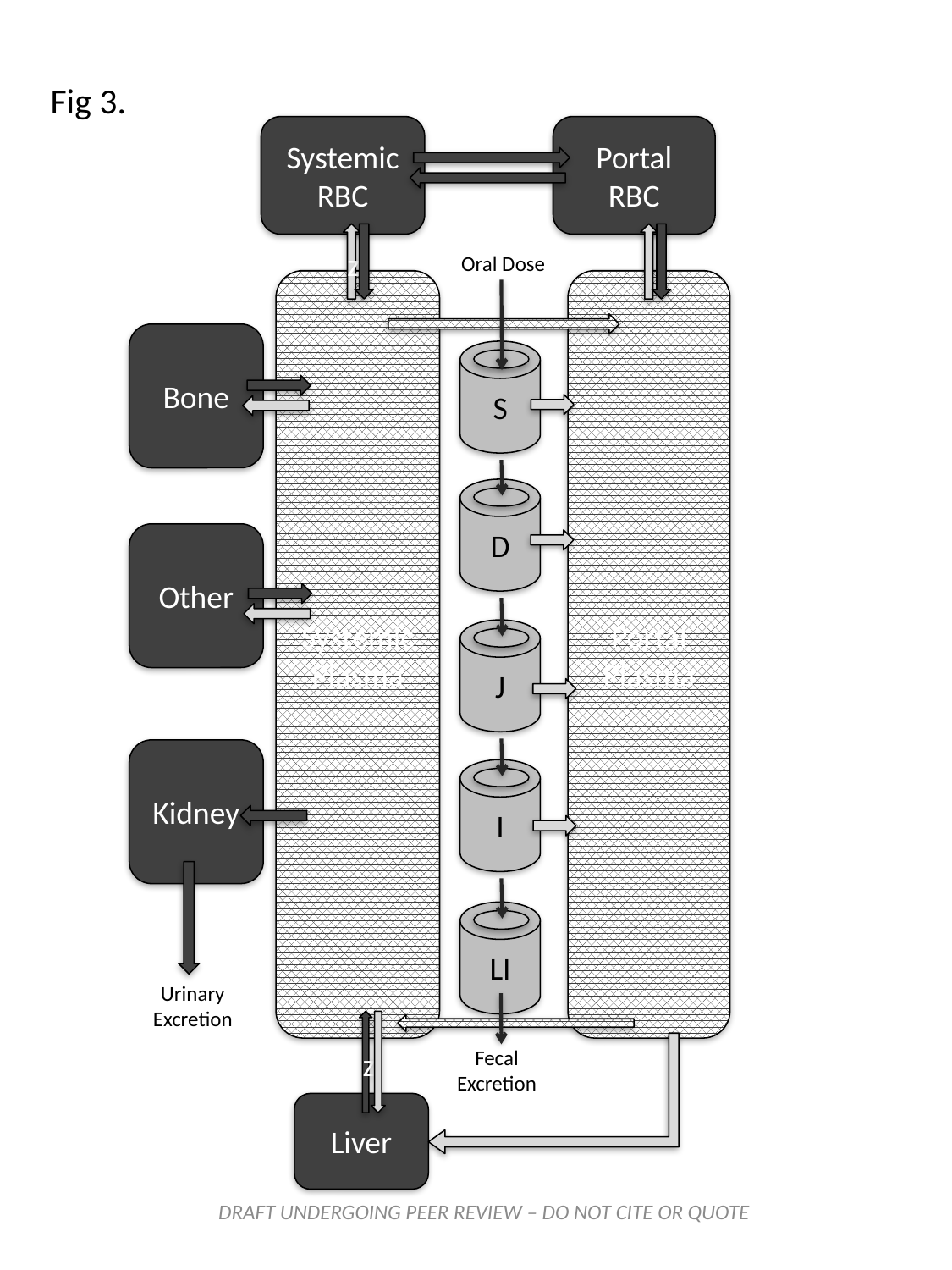

# Fig 3.
Systemic RBC
Portal RBC

z

Oral Dose
Systemic Plasma
Portal Plasma

Bone
S

D

Other

J

Kidney
I

LI

Urinary
Excretion
z

Fecal
Excretion
Liver
DRAFT UNDERGOING PEER REVIEW – DO NOT CITE OR QUOTE